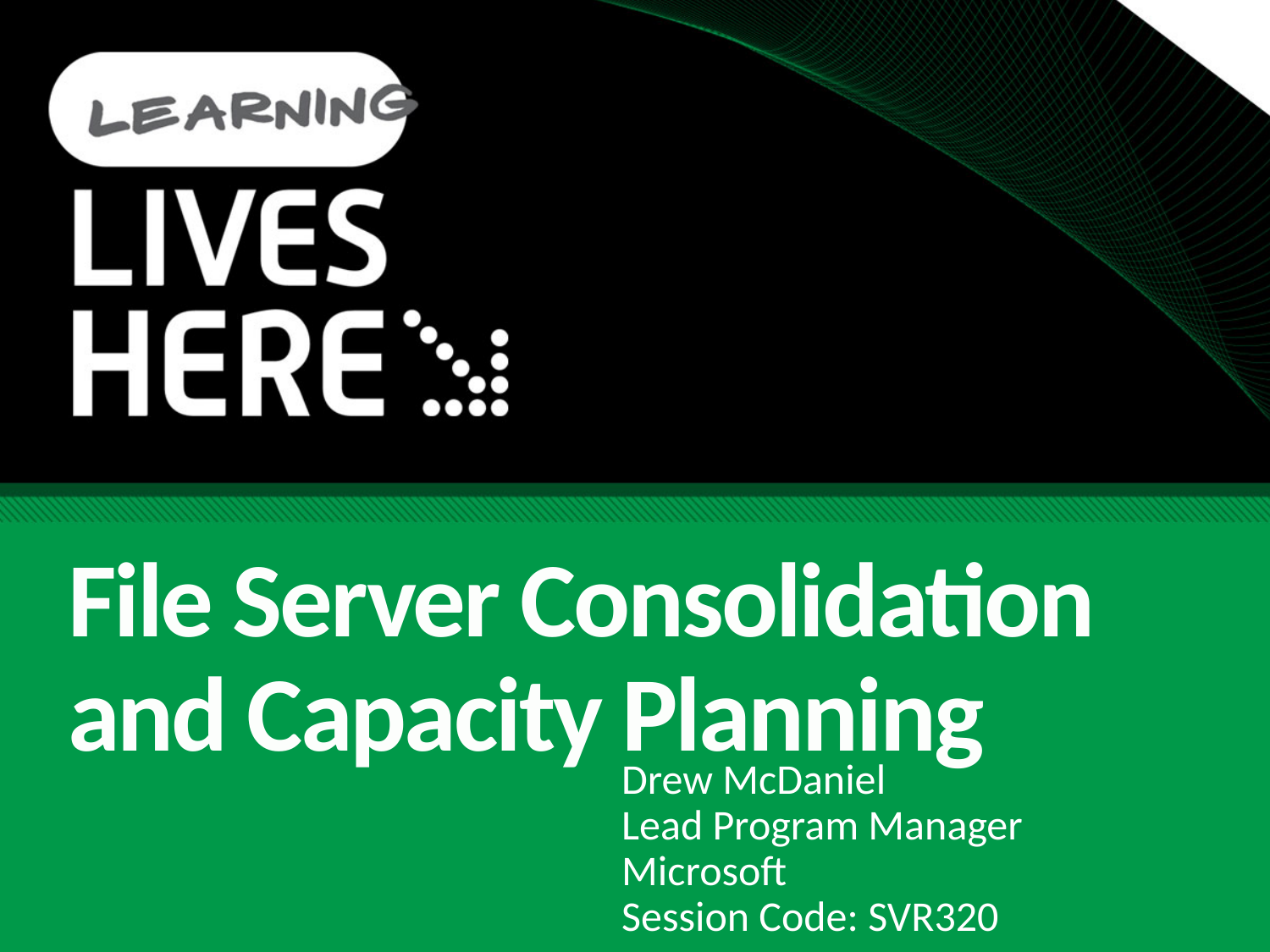

# File Server Consolidation and Capacity Planning
Drew McDaniel
Lead Program Manager
Microsoft
Session Code: SVR320